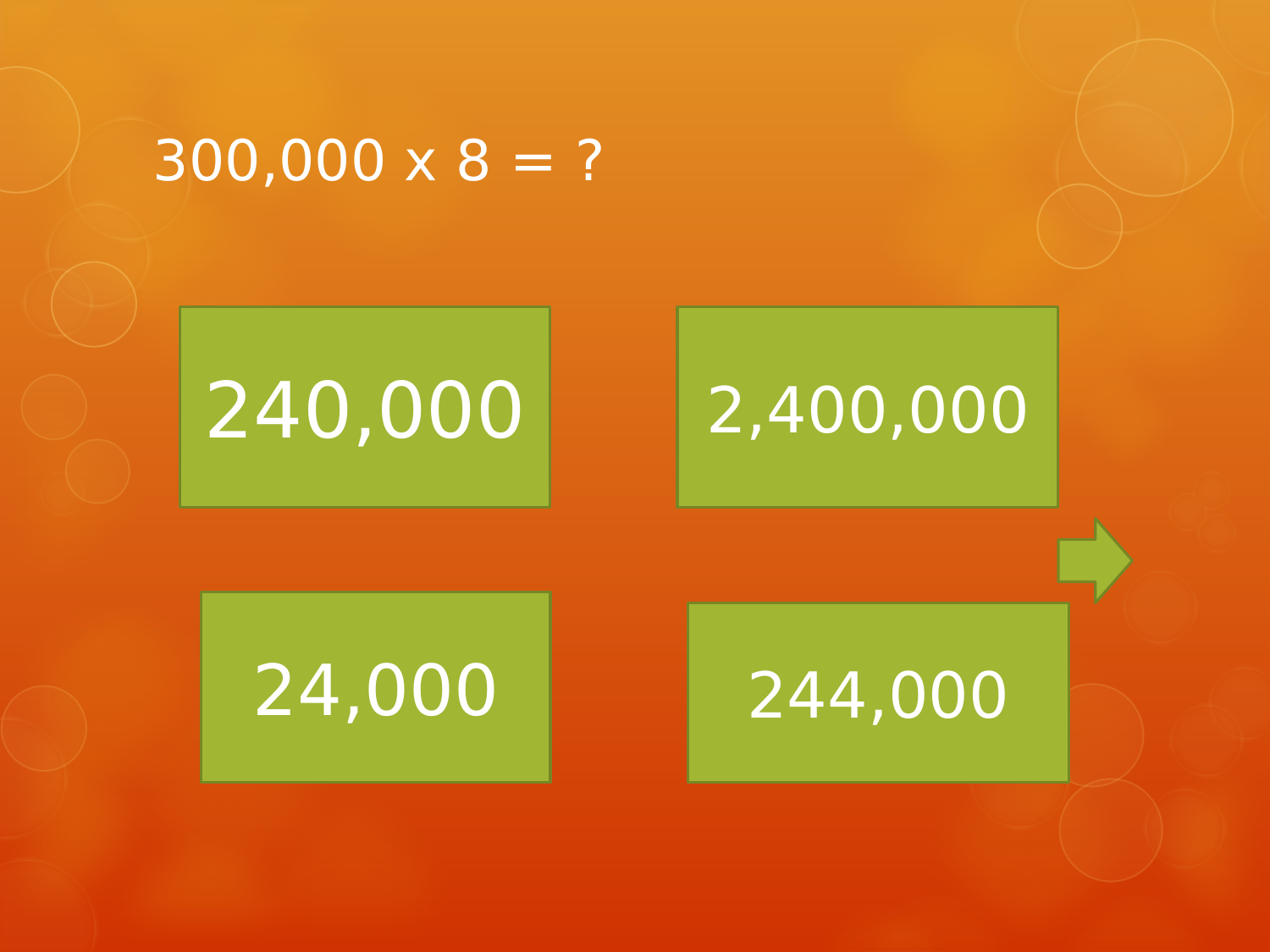

# 300,000 x 8 = ?

240,000
2,400,000

24,000
244,000